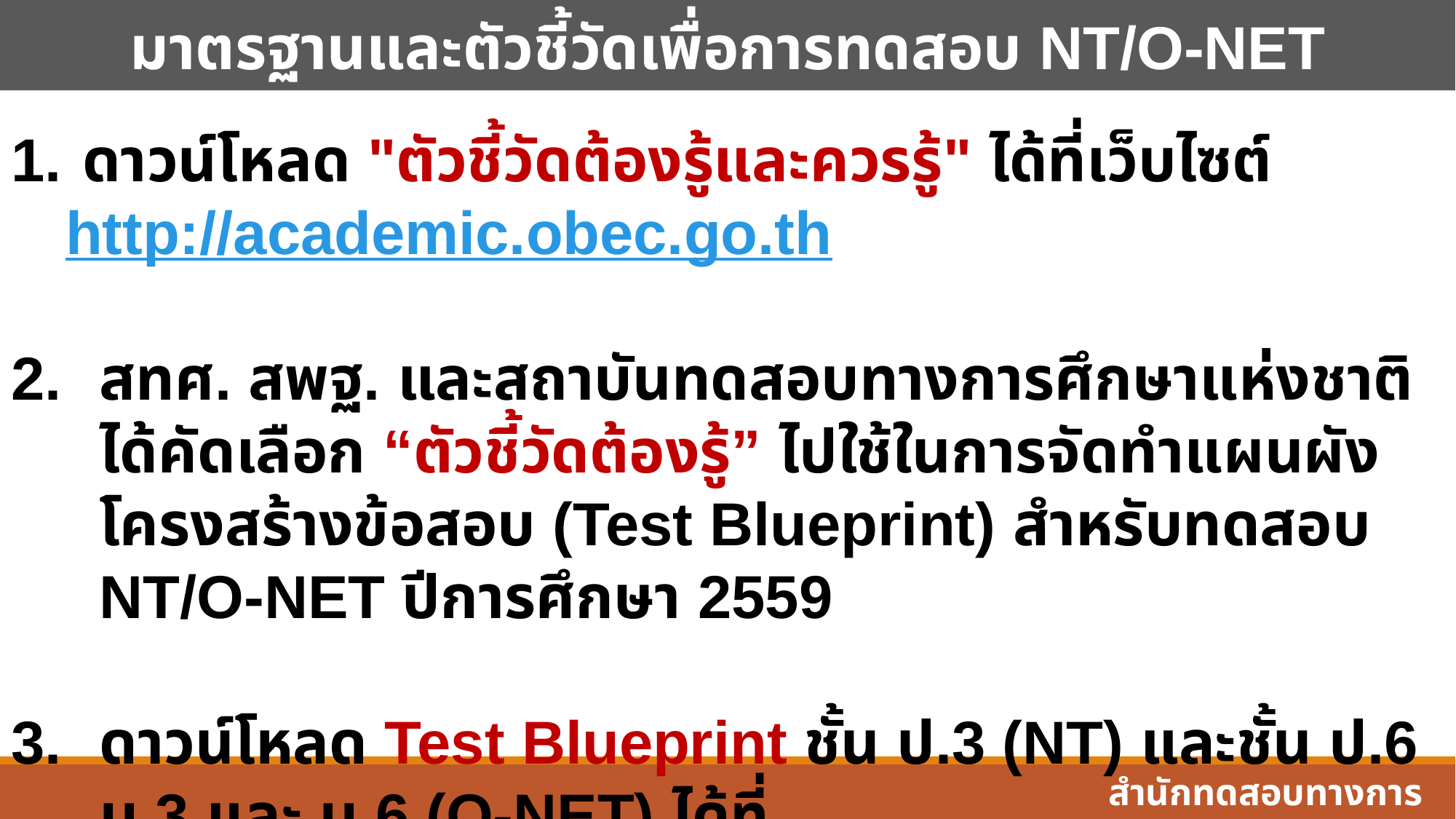

มาตรฐานและตัวชี้วัดเพื่อการทดสอบ NT/O-NET
 ดาวน์โหลด "ตัวชี้วัดต้องรู้และควรรู้" ได้ที่เว็บไซต์ http://academic.obec.go.th

สทศ. สพฐ. และสถาบันทดสอบทางการศึกษาแห่งชาติได้คัดเลือก “ตัวชี้วัดต้องรู้” ไปใช้ในการจัดทำแผนผังโครงสร้างข้อสอบ (Test Blueprint) สำหรับทดสอบ NT/O-NET ปีการศึกษา 2559

ดาวน์โหลด Test Blueprint ชั้น ป.3 (NT) และชั้น ป.6 ม.3 และ ม.6 (O-NET) ได้ที่ http://www.bet.obec.go.th และ http://www.niets.or.th
สำนักทดสอบทางการศึกษา สพฐ.